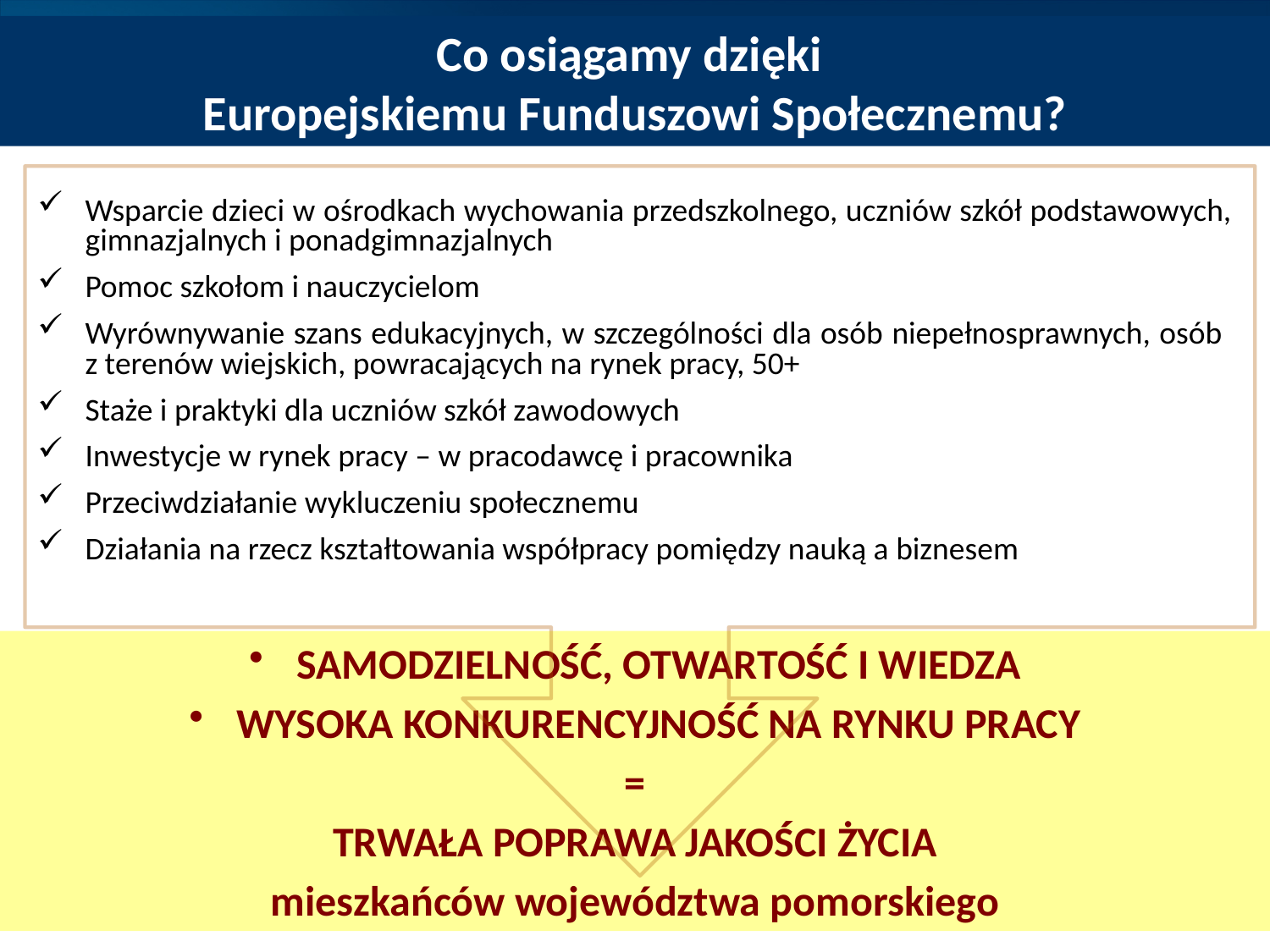

Co osiągamy dzięki
Europejskiemu Funduszowi Społecznemu?

Wsparcie dzieci w ośrodkach wychowania przedszkolnego, uczniów szkół podstawowych, gimnazjalnych i ponadgimnazjalnych
Pomoc szkołom i nauczycielom
Wyrównywanie szans edukacyjnych, w szczególności dla osób niepełnosprawnych, osób
z terenów wiejskich, powracających na rynek pracy, 50+
Staże i praktyki dla uczniów szkół zawodowych
Inwestycje w rynek pracy – w pracodawcę i pracownika
Przeciwdziałanie wykluczeniu społecznemu
Działania na rzecz kształtowania współpracy pomiędzy nauką a biznesem

SAMODZIELNOŚĆ, OTWARTOŚĆ I WIEDZA
WYSOKA KONKURENCYJNOŚĆ NA RYNKU PRACY
=
TRWAŁA POPRAWA JAKOŚCI ŻYCIA
mieszkańców województwa pomorskiego